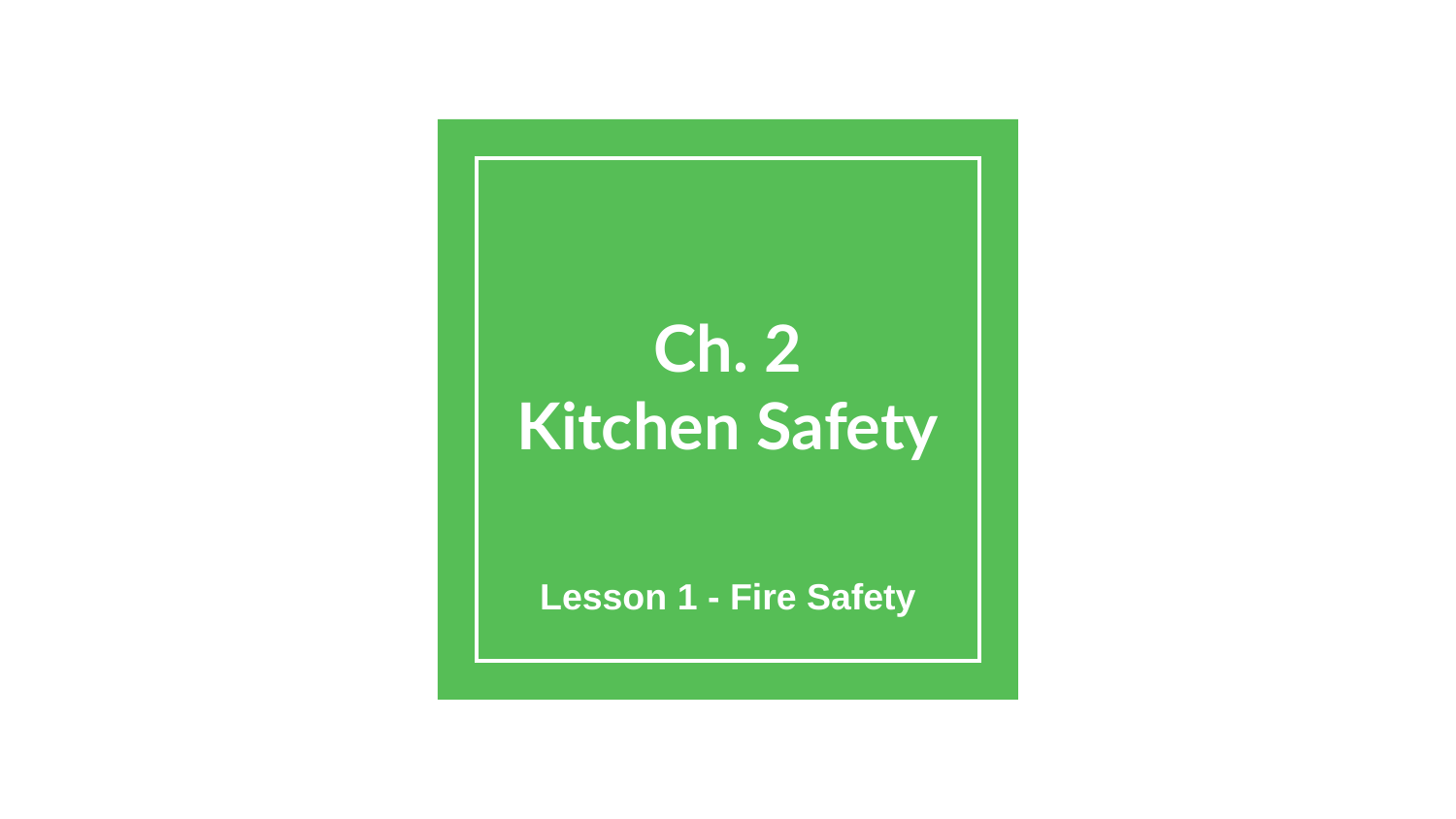

# Ch. 2
Kitchen Safety
Lesson 1 - Fire Safety